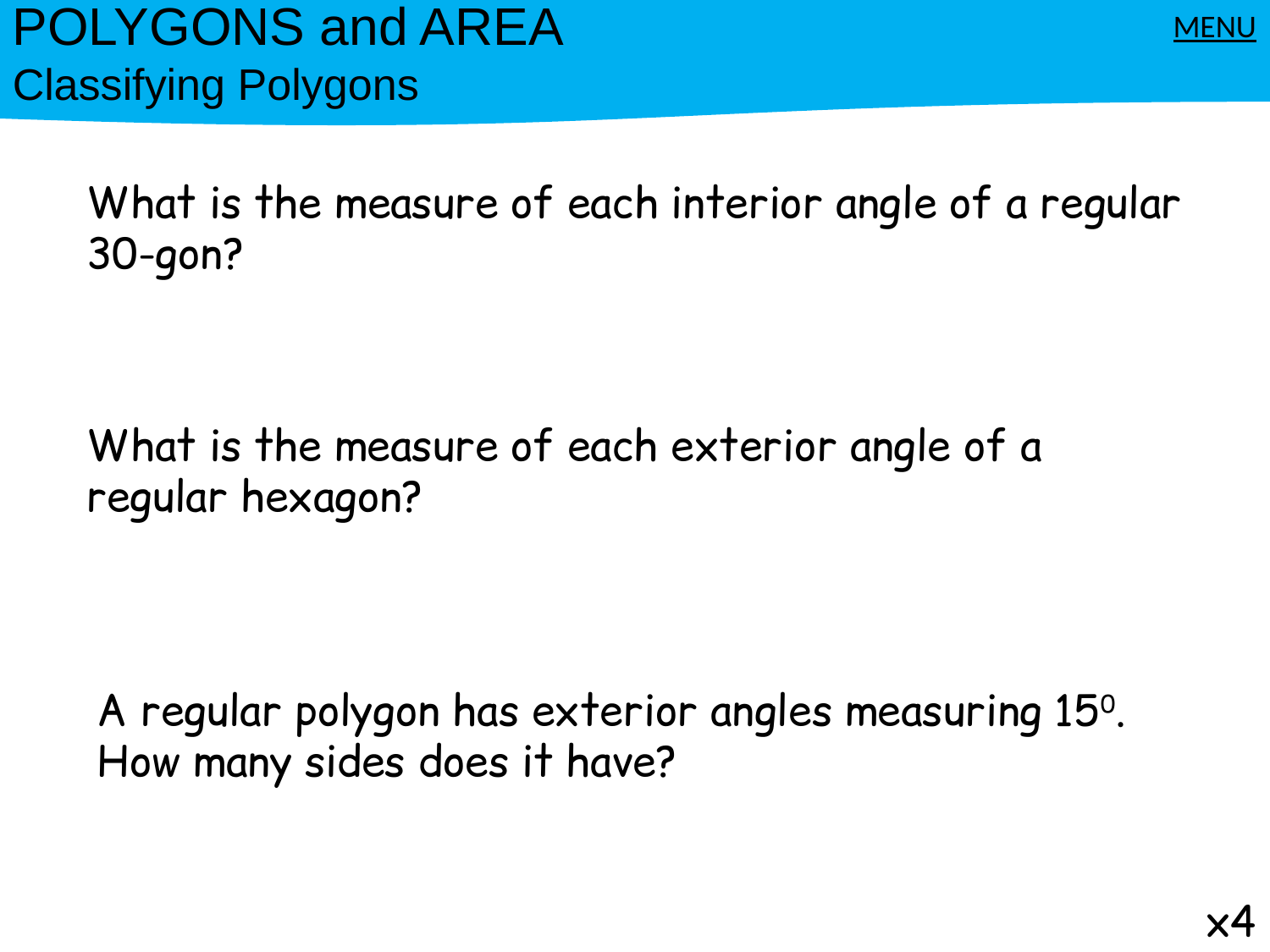

POLYGONS and AREA
Classifying Polygons
MENU
What is the measure of each interior angle of a regular 30-gon?
What is the measure of each exterior angle of a regular hexagon?
A regular polygon has exterior angles measuring 150.  How many sides does it have?
x4